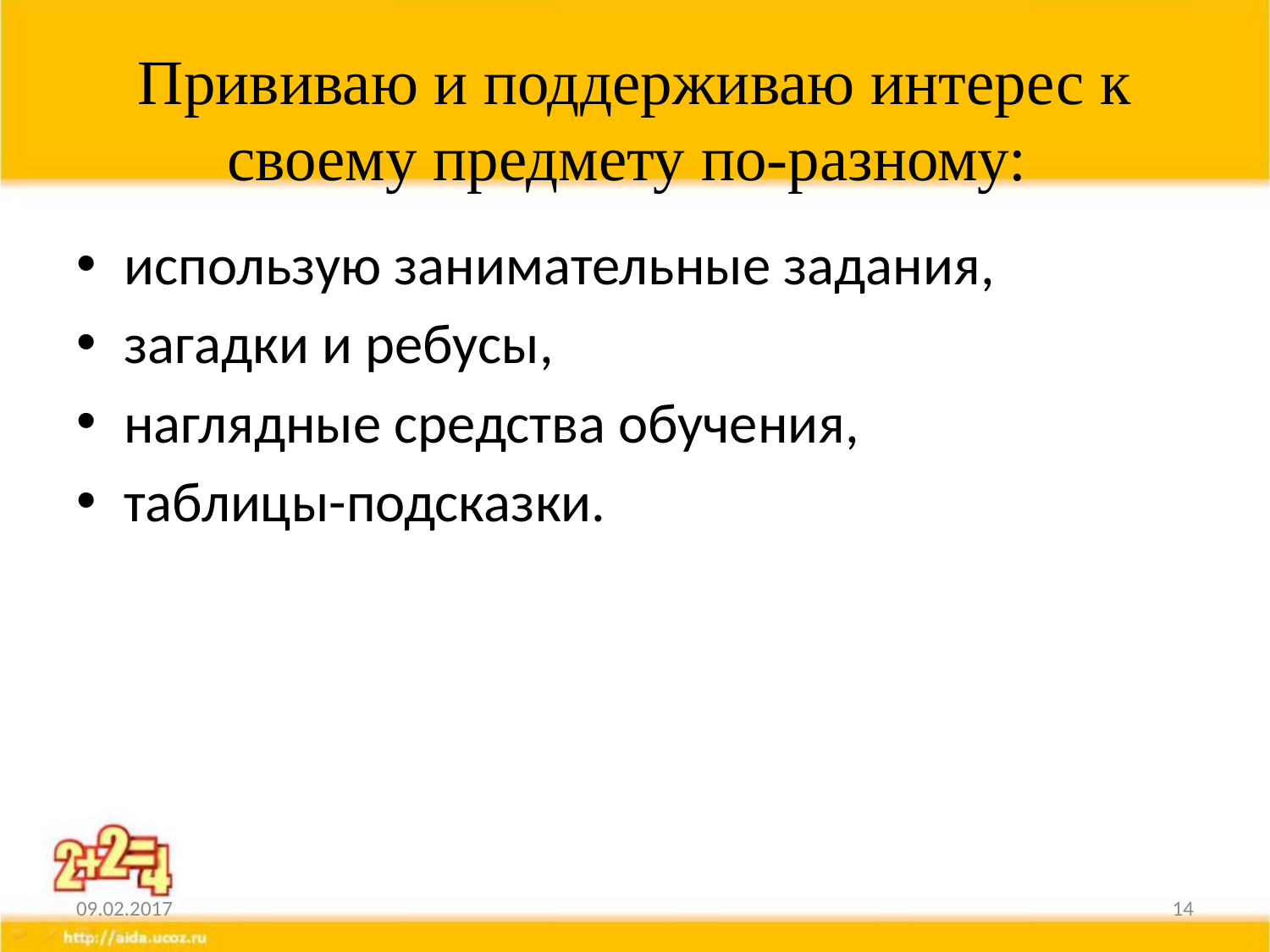

# Прививаю и поддерживаю интерес к своему предмету по-разному:
использую занимательные задания,
загадки и ребусы,
наглядные средства обучения,
таблицы-подсказки.

09.02.2017
14